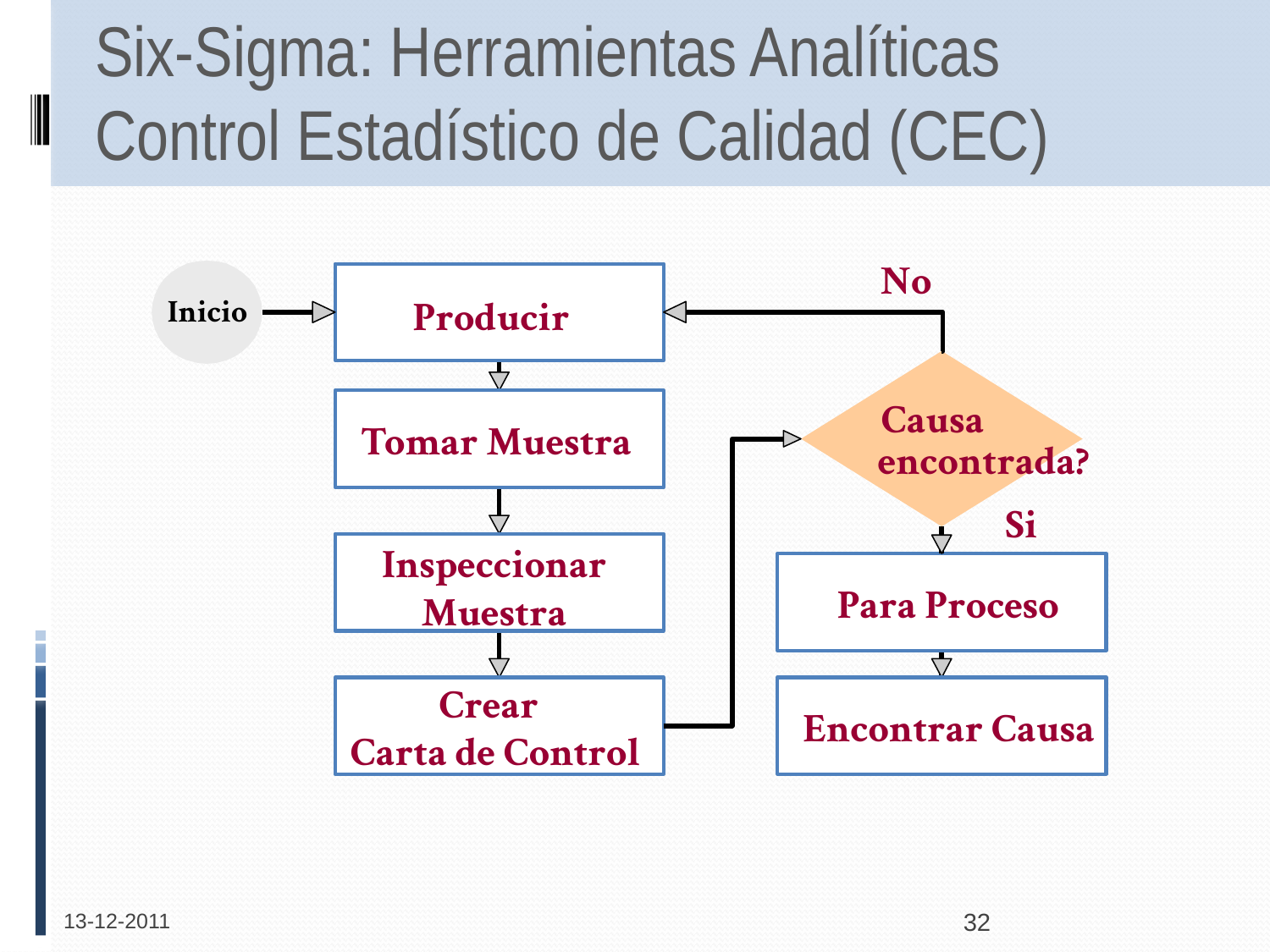

# Six-Sigma: Herramientas Analíticas Control Estadístico de Calidad (CEC)
No

Inicio
Producir

Causa
Tomar Muestra

encontrada?

Si

Inspeccionar
Muestra

Para Proceso

Crear

Encontrar Causa
Carta de Control
13-12-2011
32